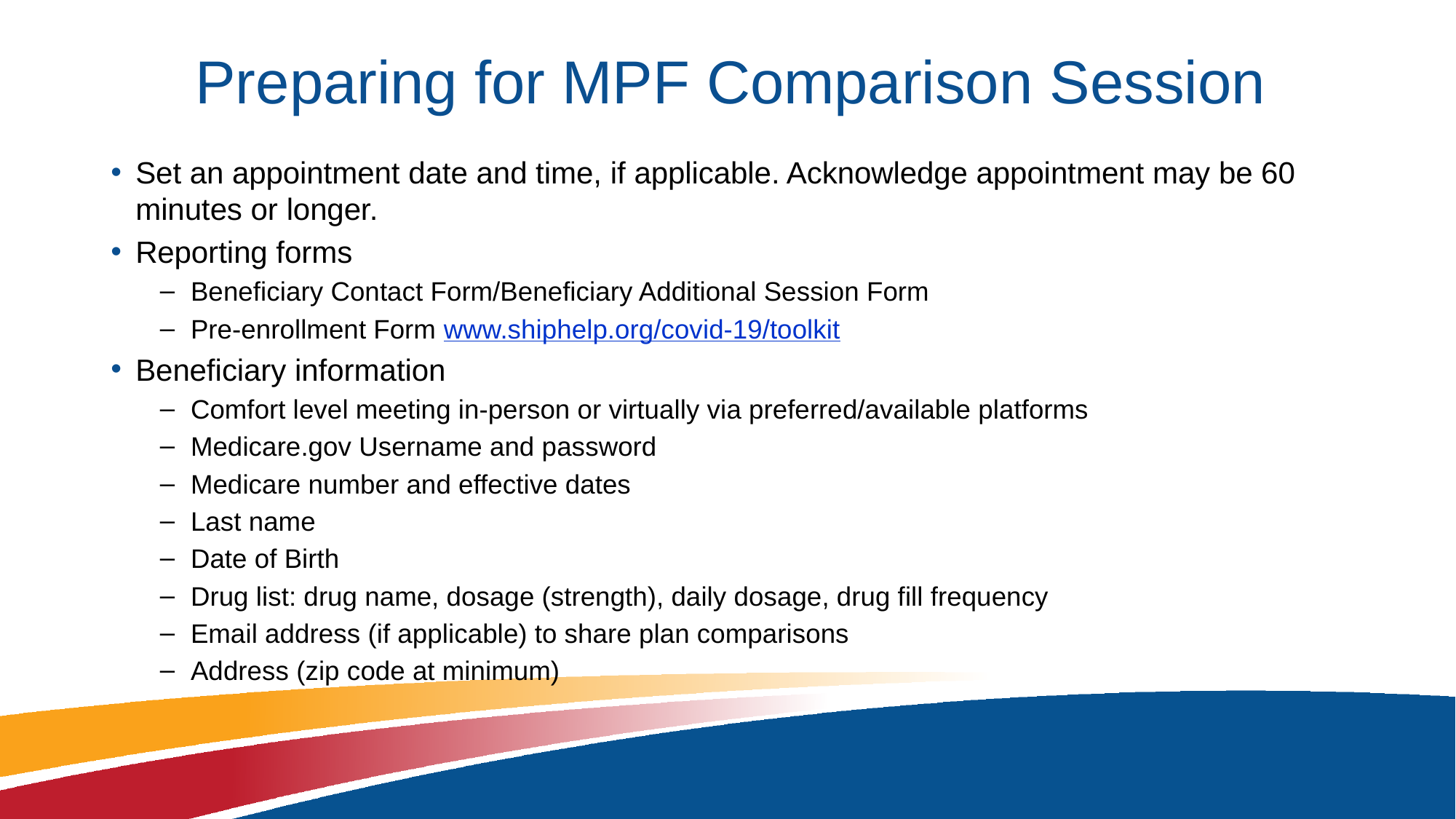

# Preparing for MPF Comparison Session
Set an appointment date and time, if applicable. Acknowledge appointment may be 60 minutes or longer.
Reporting forms
Beneficiary Contact Form/Beneficiary Additional Session Form
Pre-enrollment Form www.shiphelp.org/covid-19/toolkit
Beneficiary information
Comfort level meeting in-person or virtually via preferred/available platforms
Medicare.gov Username and password
Medicare number and effective dates
Last name
Date of Birth
Drug list: drug name, dosage (strength), daily dosage, drug fill frequency
Email address (if applicable) to share plan comparisons
Address (zip code at minimum)